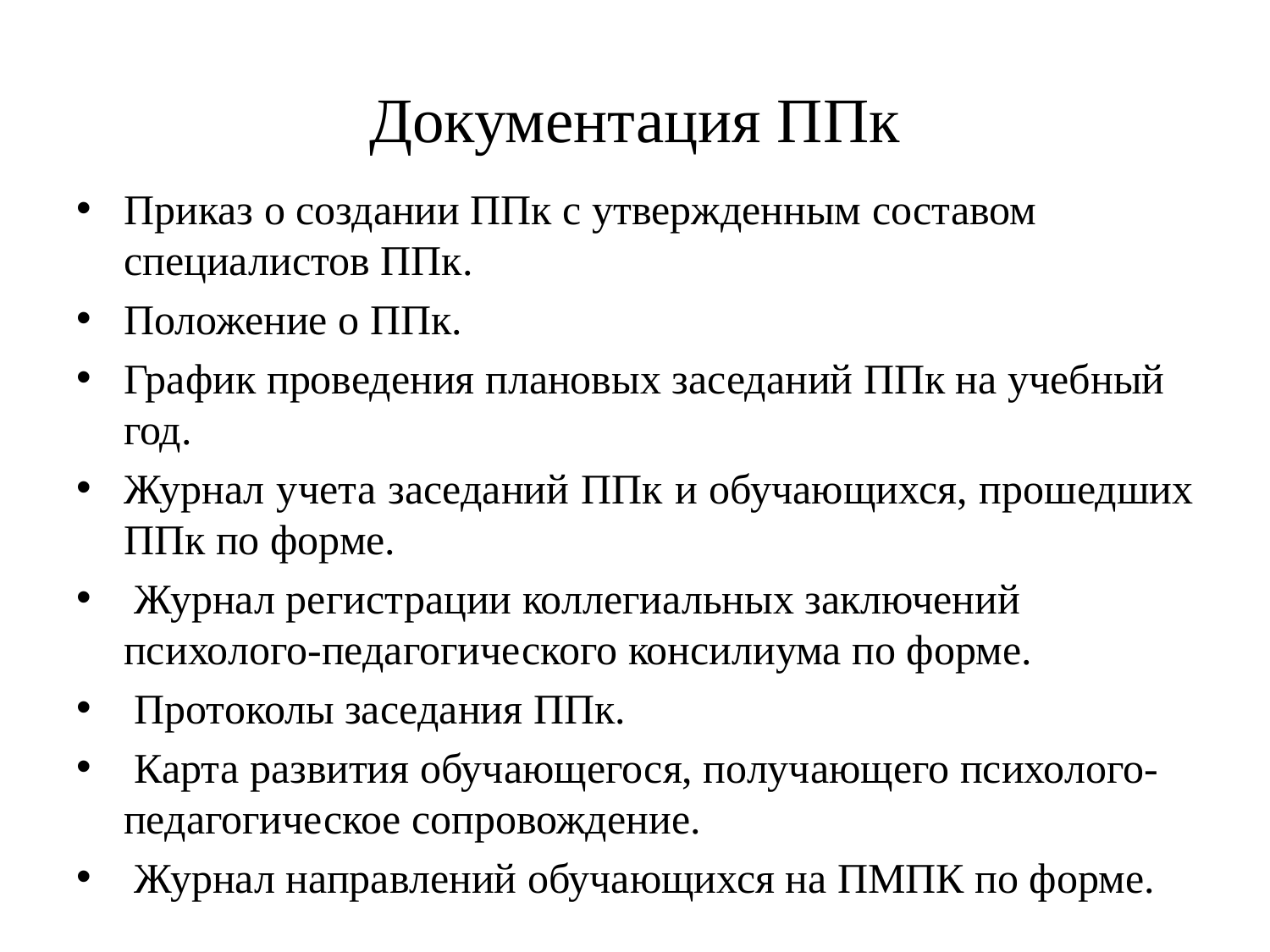

# Документация ППк
Приказ о создании ППк с утвержденным составом специалистов ППк.
Положение о ППк.
График проведения плановых заседаний ППк на учебный год.
Журнал учета заседаний ППк и обучающихся, прошедших ППк по форме.
 Журнал регистрации коллегиальных заключений психолого-педагогического консилиума по форме.
 Протоколы заседания ППк.
 Карта развития обучающегося, получающего психолого-педагогическое сопровождение.
 Журнал направлений обучающихся на ПМПК по форме.